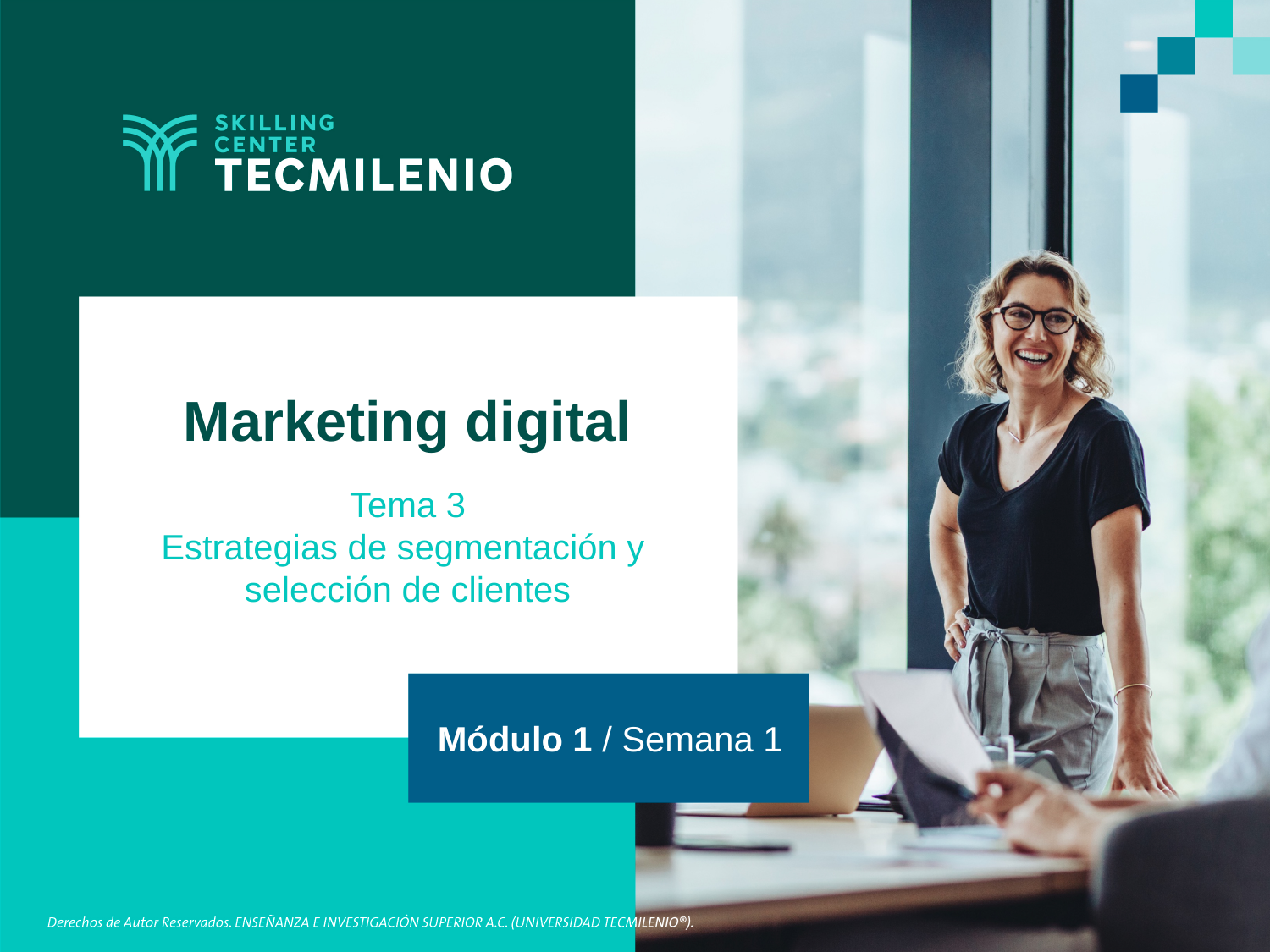

Marketing digital
Tema 3
Estrategias de segmentación y
selección de clientes
Módulo 1 / Semana 1